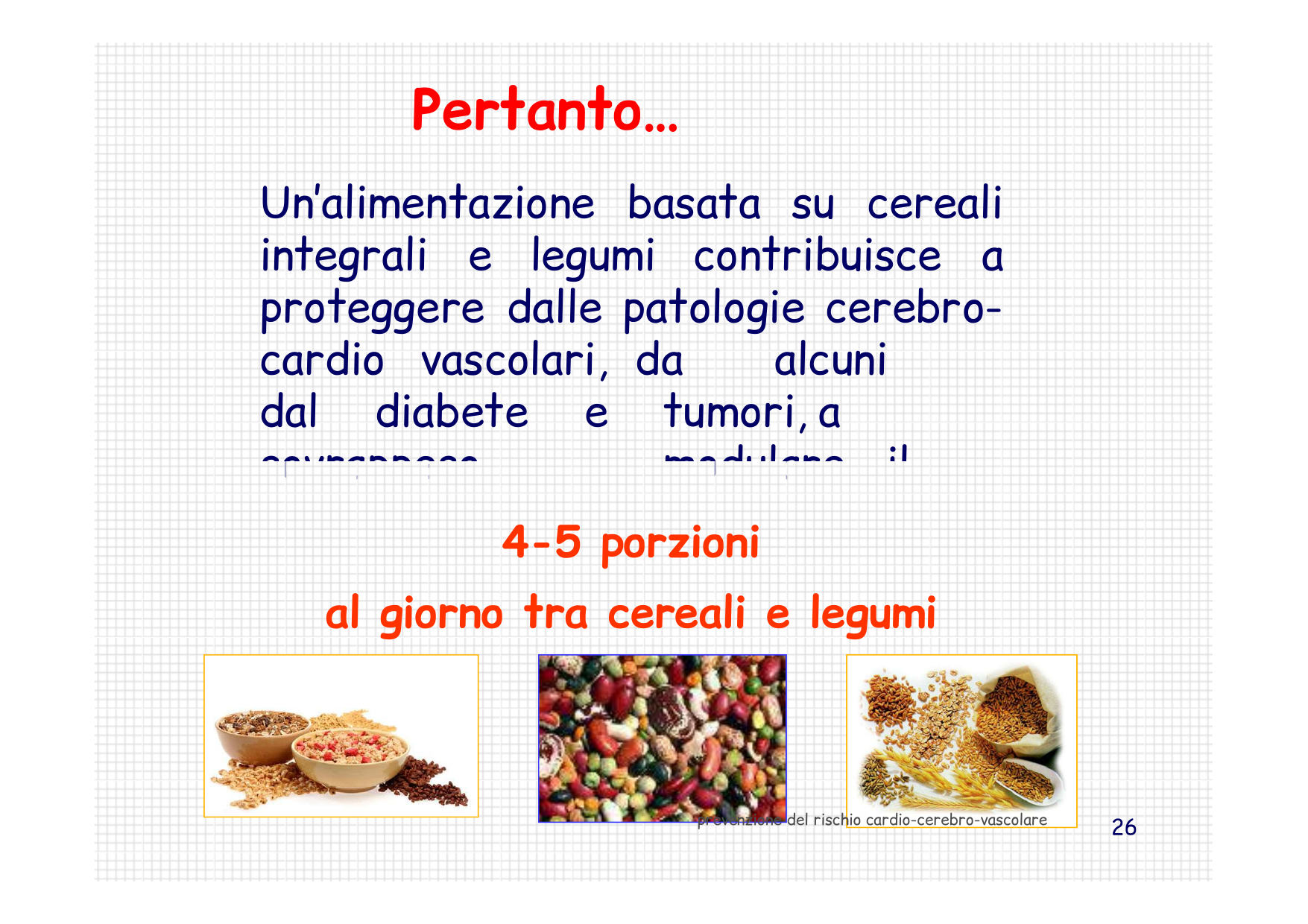

# Pertanto…
Un’alimentazione
basata
su	cereali
integrali	e	legumi
contribuisce	a
proteggere	dalle	patologie	cerebro-
cardio   vascolari, dal     diabete     e sovrappeso
da	alcuni	tumori, a		modulare	il

4-5	porzioni
al	giorno	tra	cereali	e	legumi

prevenzione del rischio cardio-cerebro-vascolare
26